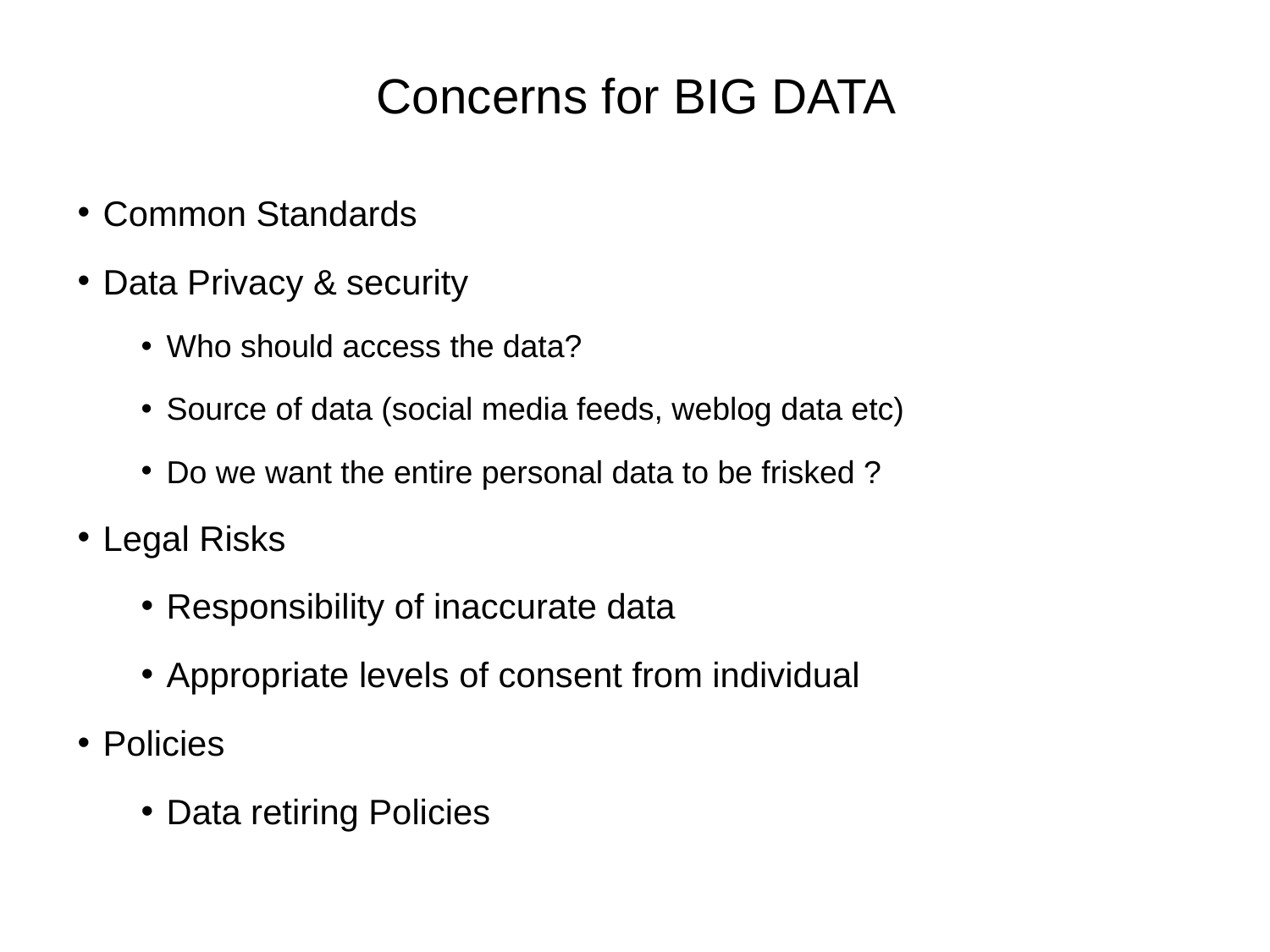

# Concerns for BIG DATA
Common Standards
Data Privacy & security
Who should access the data?
Source of data (social media feeds, weblog data etc)
Do we want the entire personal data to be frisked ?
Legal Risks
Responsibility of inaccurate data
Appropriate levels of consent from individual
Policies
Data retiring Policies